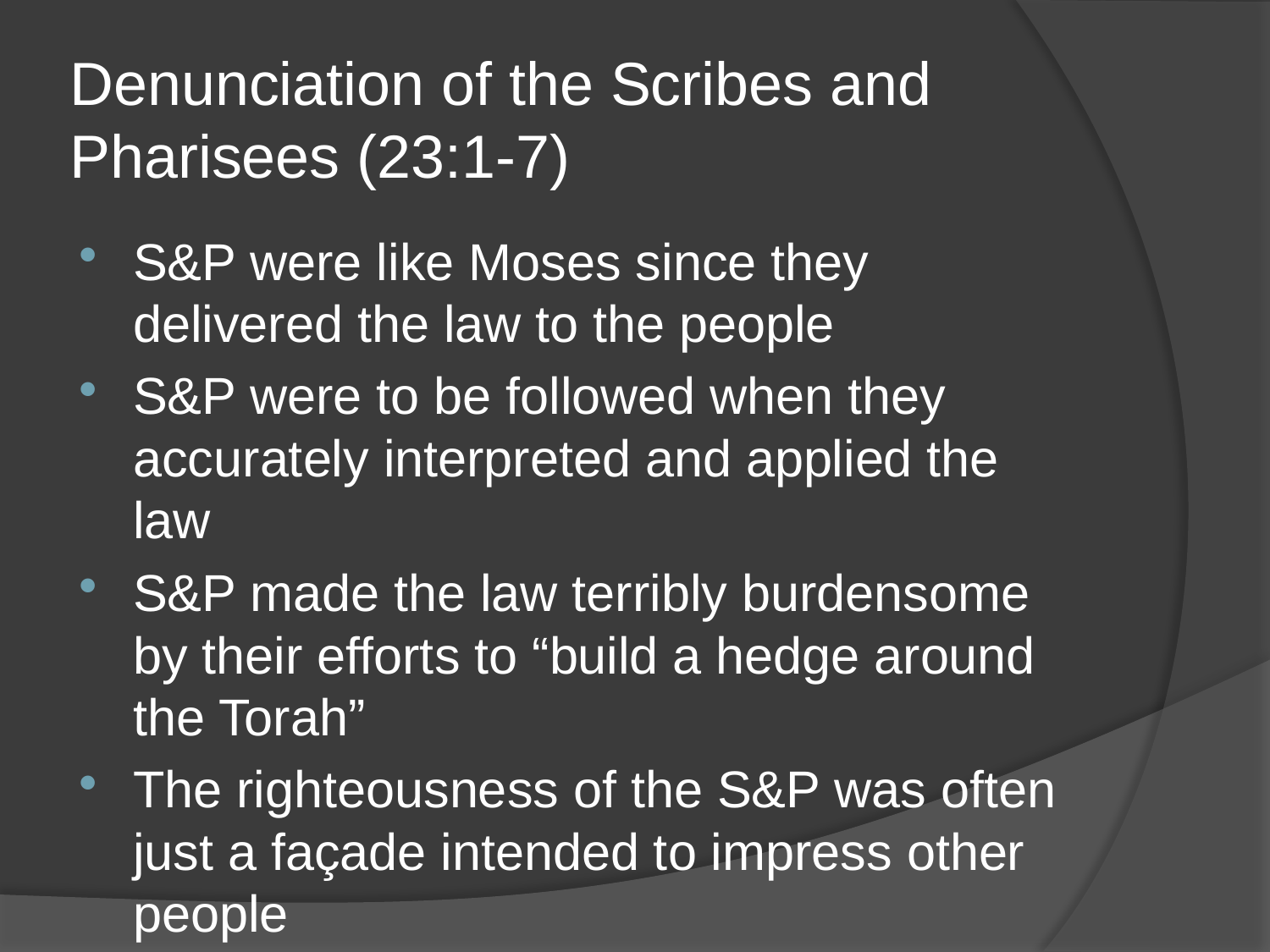

# Denunciation of the Scribes and Pharisees (23:1-7)
S&P were like Moses since they delivered the law to the people
S&P were to be followed when they accurately interpreted and applied the law
S&P made the law terribly burdensome by their efforts to “build a hedge around the Torah”
The righteousness of the S&P was often just a façade intended to impress other people